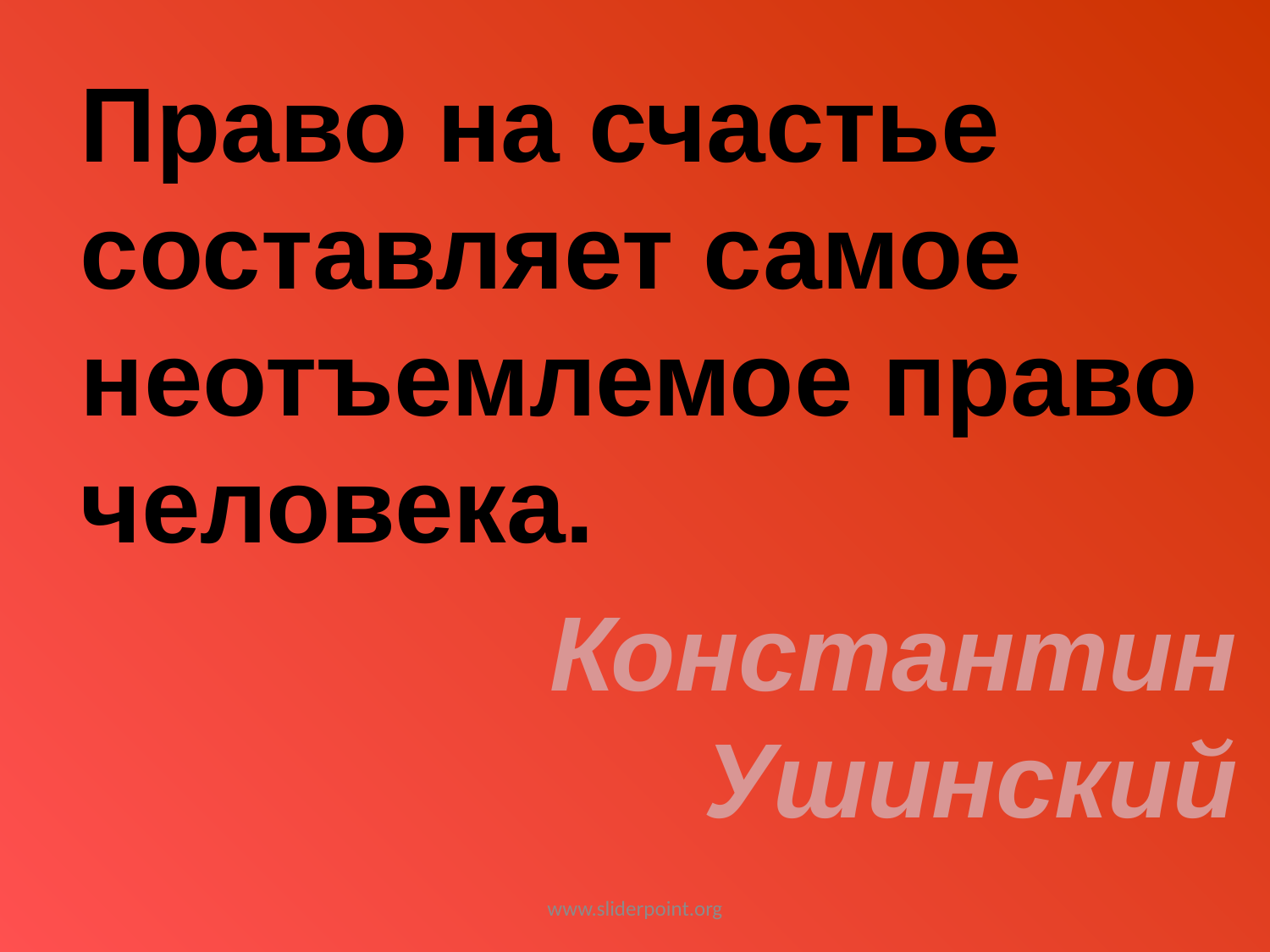

Право на счастье составляет самое неотъемлемое право человека.
Константин Ушинский

www.sliderpoint.org